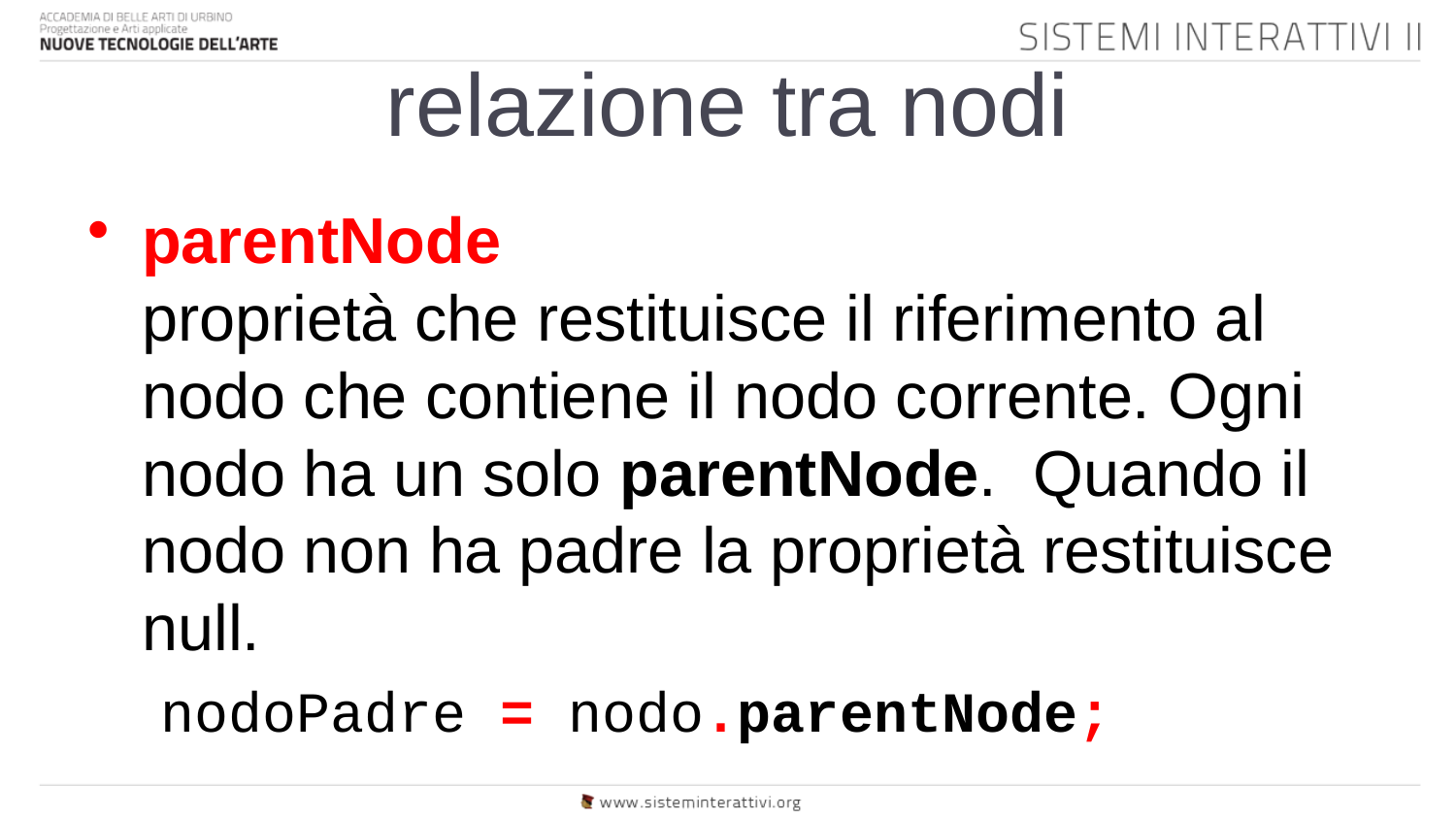

# relazione tra nodi
parentNode
proprietà che restituisce il riferimento al nodo che contiene il nodo corrente. Ogni nodo ha un solo parentNode.  Quando il nodo non ha padre la proprietà restituisce null.
nodoPadre = nodo.parentNode;